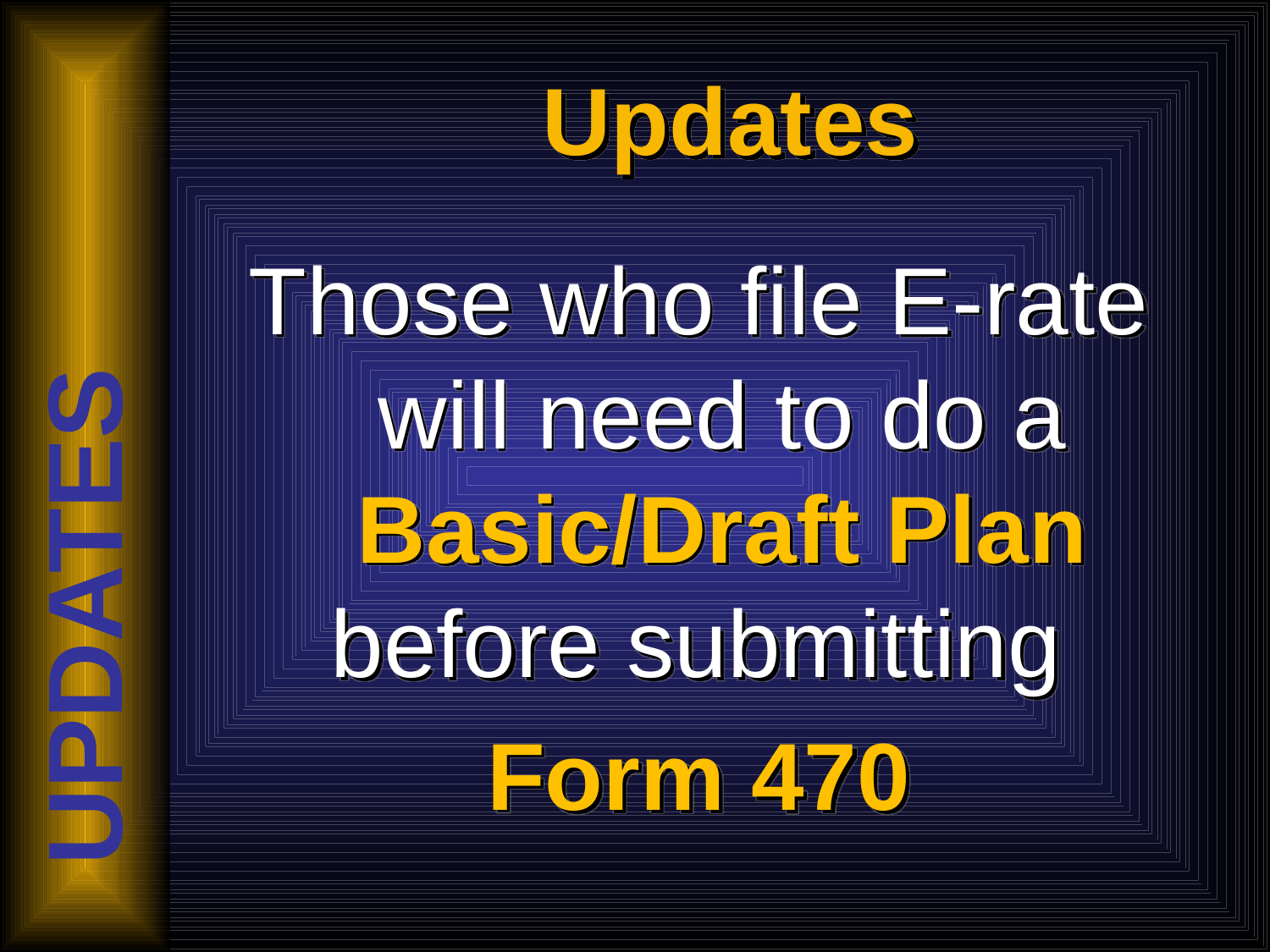

# Updates
Those who file E-rate will need to do a Basic/Draft Plan before submitting
Form 470

UPDATES